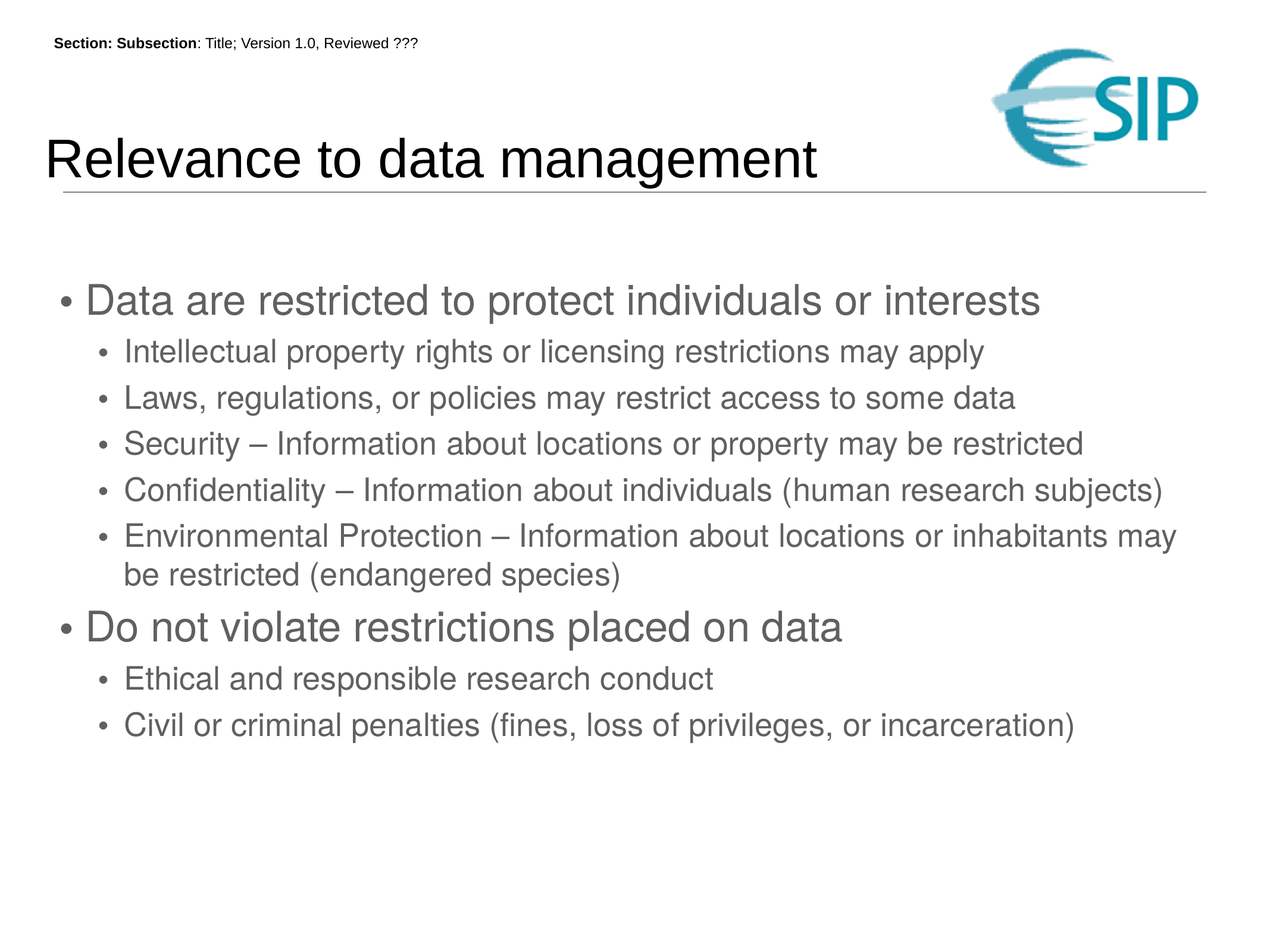

# Relevance to data management
Data are restricted to protect individuals or interests
Intellectual property rights or licensing restrictions may apply
Laws, regulations, or policies may restrict access to some data
Security – Information about locations or property may be restricted
Confidentiality – Information about individuals (human research subjects)
Environmental Protection – Information about locations or inhabitants may be restricted (endangered species)
Do not violate restrictions placed on data
Ethical and responsible research conduct
Civil or criminal penalties (fines, loss of privileges, or incarceration)